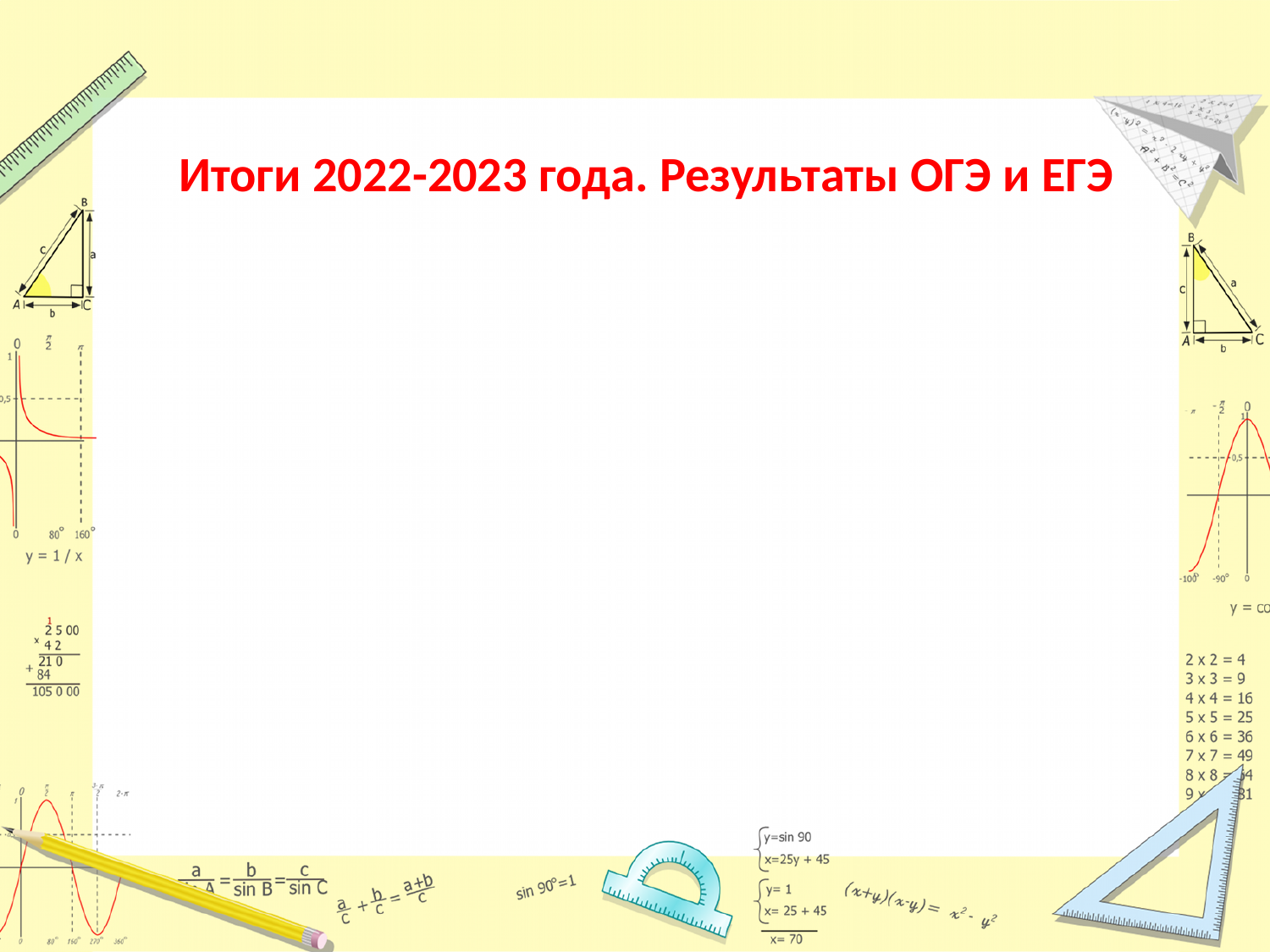

# Итоги 2022-2023 года. Результаты ОГЭ и ЕГЭ